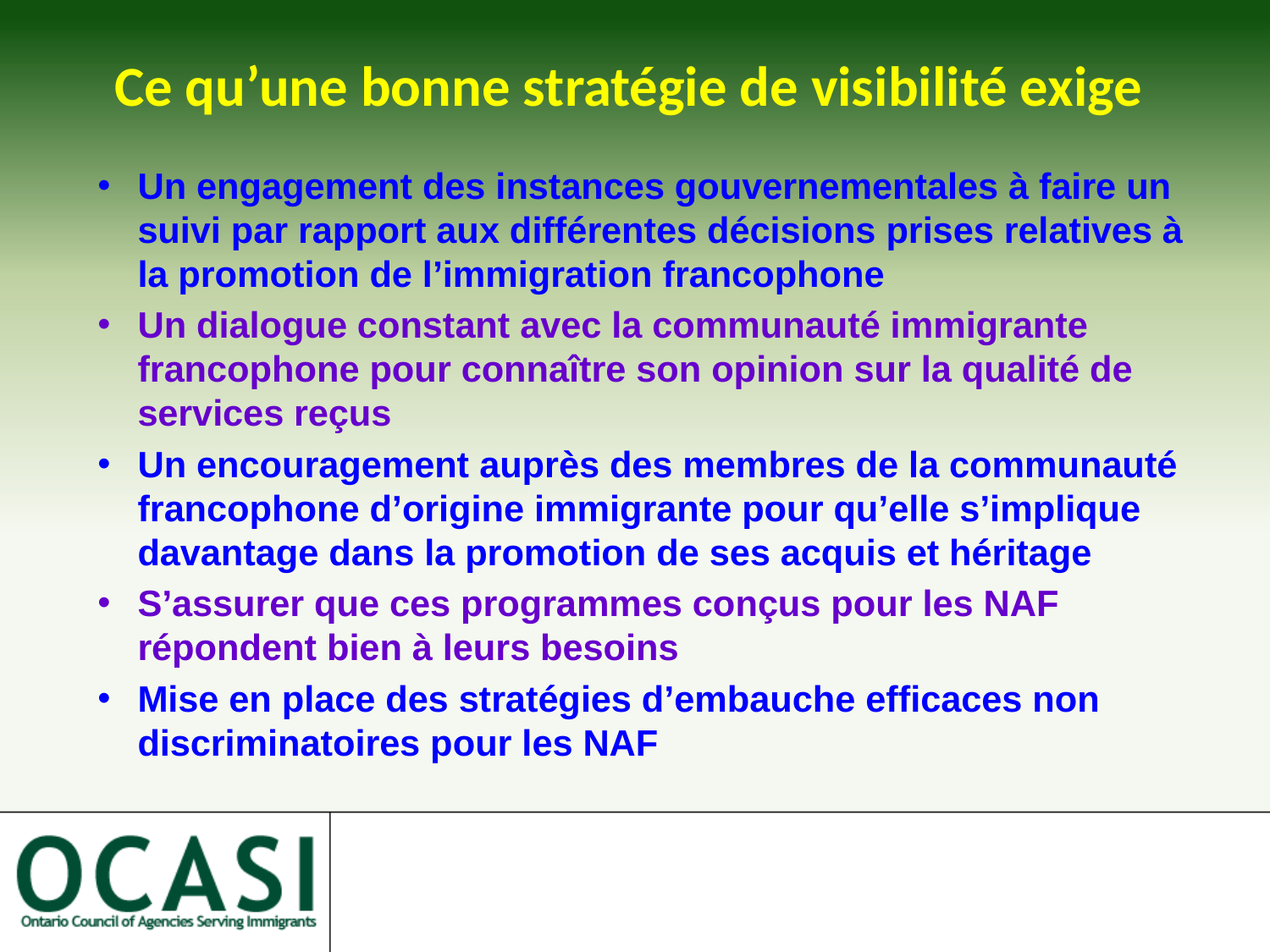

# Ce qu’une bonne stratégie de visibilité exige
Un engagement des instances gouvernementales à faire un suivi par rapport aux différentes décisions prises relatives à la promotion de l’immigration francophone
Un dialogue constant avec la communauté immigrante francophone pour connaître son opinion sur la qualité de services reçus
Un encouragement auprès des membres de la communauté francophone d’origine immigrante pour qu’elle s’implique davantage dans la promotion de ses acquis et héritage
S’assurer que ces programmes conçus pour les NAF répondent bien à leurs besoins
Mise en place des stratégies d’embauche efficaces non discriminatoires pour les NAF